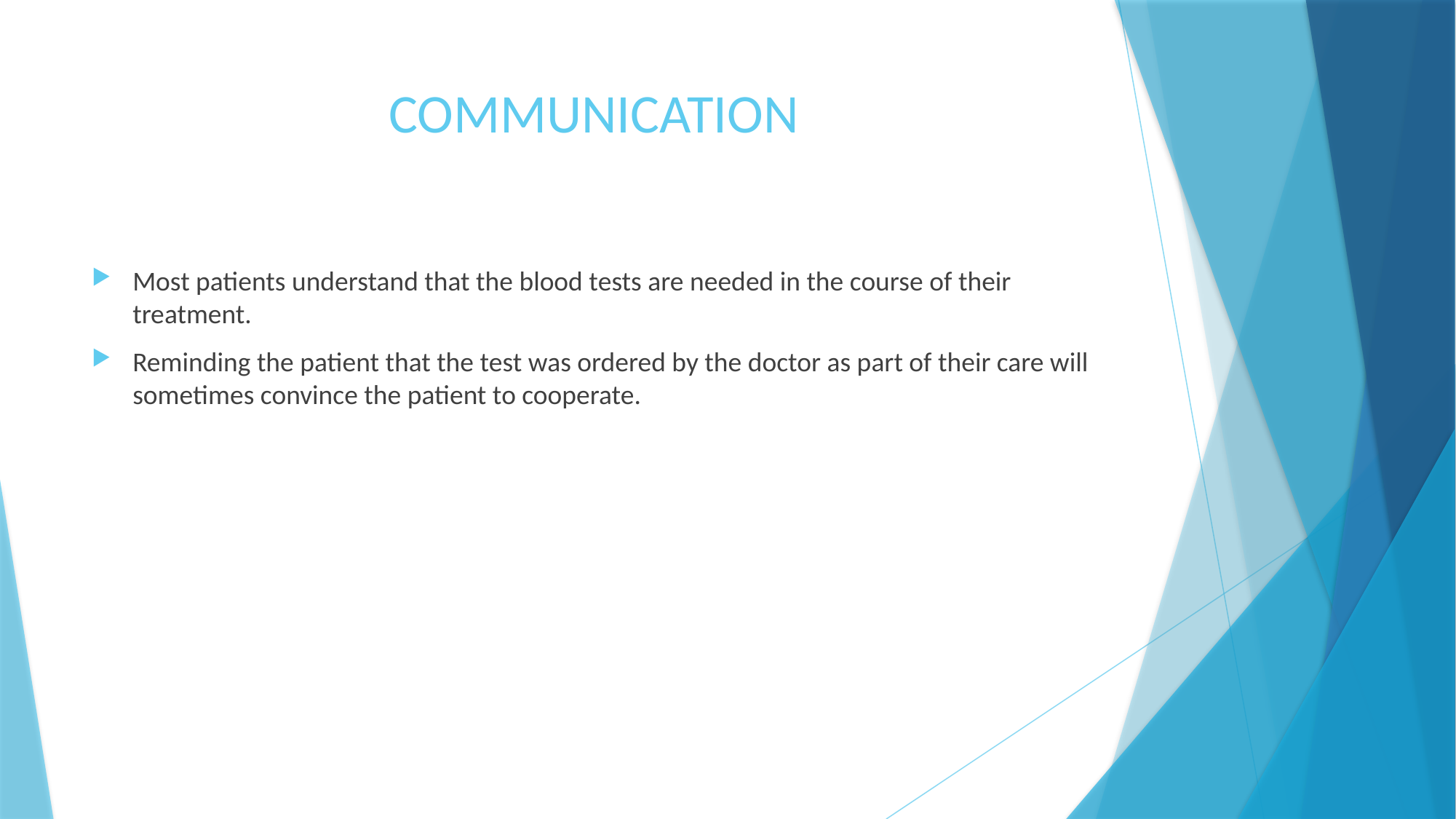

# COMMUNICATION
Most patients understand that the blood tests are needed in the course of their treatment.
Reminding the patient that the test was ordered by the doctor as part of their care will sometimes convince the patient to cooperate.